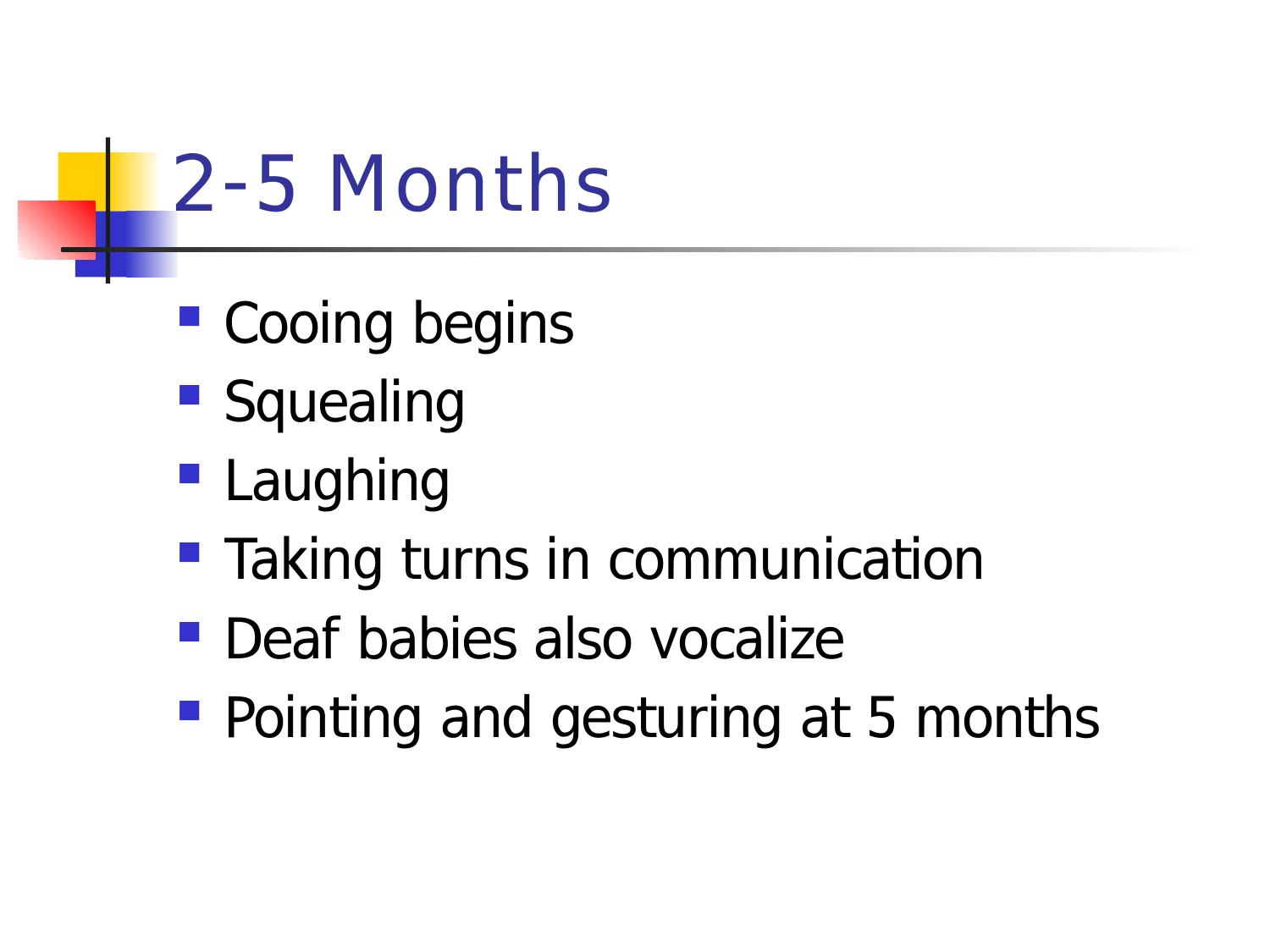

# 2-5 Months
Cooing begins
Squealing
Laughing
Taking turns in communication
Deaf babies also vocalize
Pointing and gesturing at 5 months